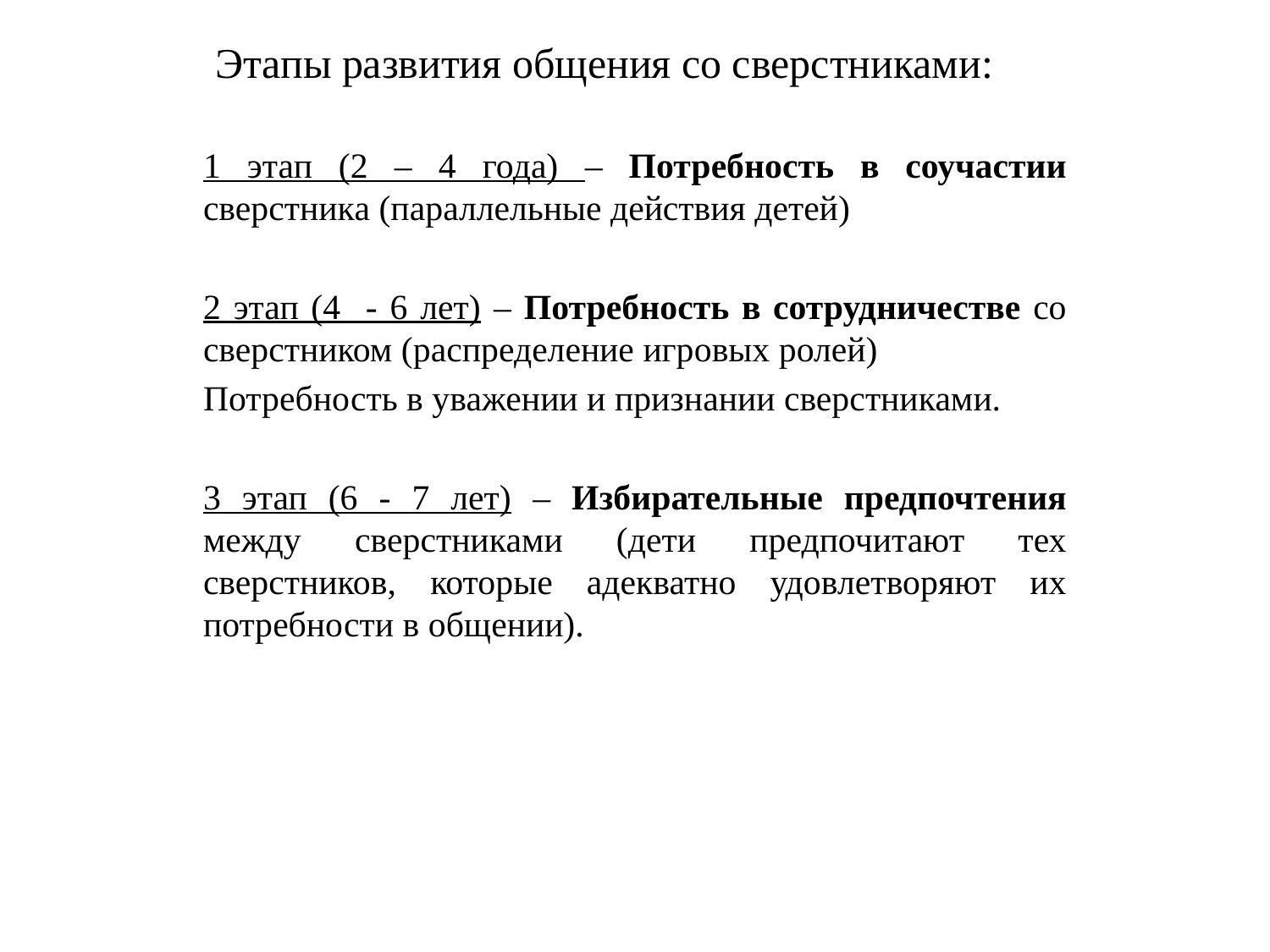

# Этапы развития общения со сверстниками:
1 этап (2 – 4 года) – Потребность в соучастии сверстника (параллельные действия детей)

2 этап (4  - 6 лет) – Потребность в сотрудничестве со сверстником (распределение игровых ролей)
Потребность в уважении и признании сверстниками.

3 этап (6 - 7 лет) – Избирательные предпочтения между сверстниками (дети предпочитают тех сверстников, которые адекватно удовлетворяют их потребности в общении).